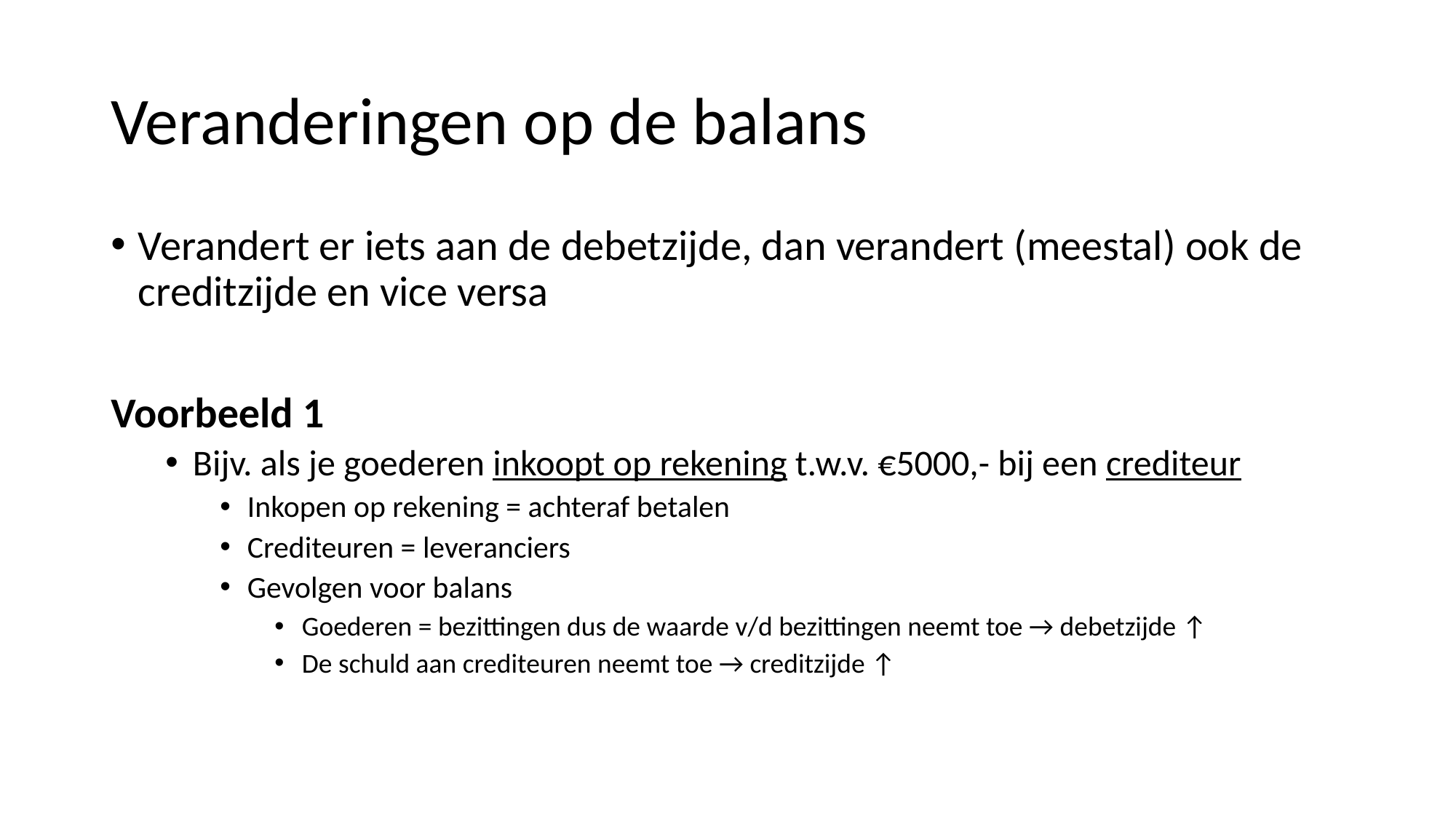

# Veranderingen op de balans
Verandert er iets aan de debetzijde, dan verandert (meestal) ook de creditzijde en vice versa

Voorbeeld 1
Bijv. als je goederen inkoopt op rekening t.w.v. €5000,- bij een crediteur
Inkopen op rekening = achteraf betalen
Crediteuren = leveranciers
Gevolgen voor balans
Goederen = bezittingen dus de waarde v/d bezittingen neemt toe → debetzijde ↑
De schuld aan crediteuren neemt toe → creditzijde ↑